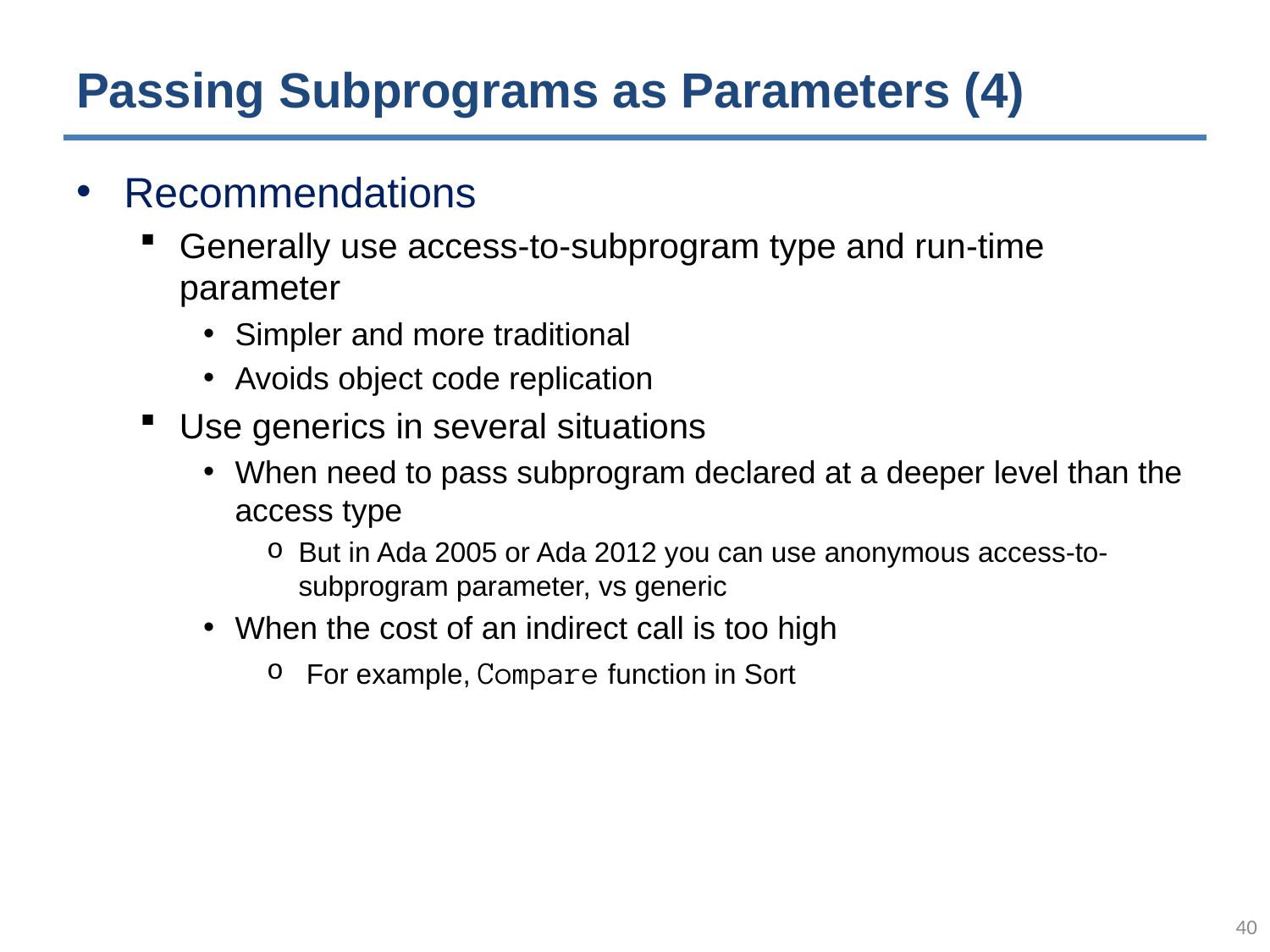

# Passing Subprograms as Parameters (4)
Recommendations
Generally use access-to-subprogram type and run-time parameter
Simpler and more traditional
Avoids object code replication
Use generics in several situations
When need to pass subprogram declared at a deeper level than the access type
But in Ada 2005 or Ada 2012 you can use anonymous access-to-subprogram parameter, vs generic
When the cost of an indirect call is too high
 For example, Compare function in Sort

40